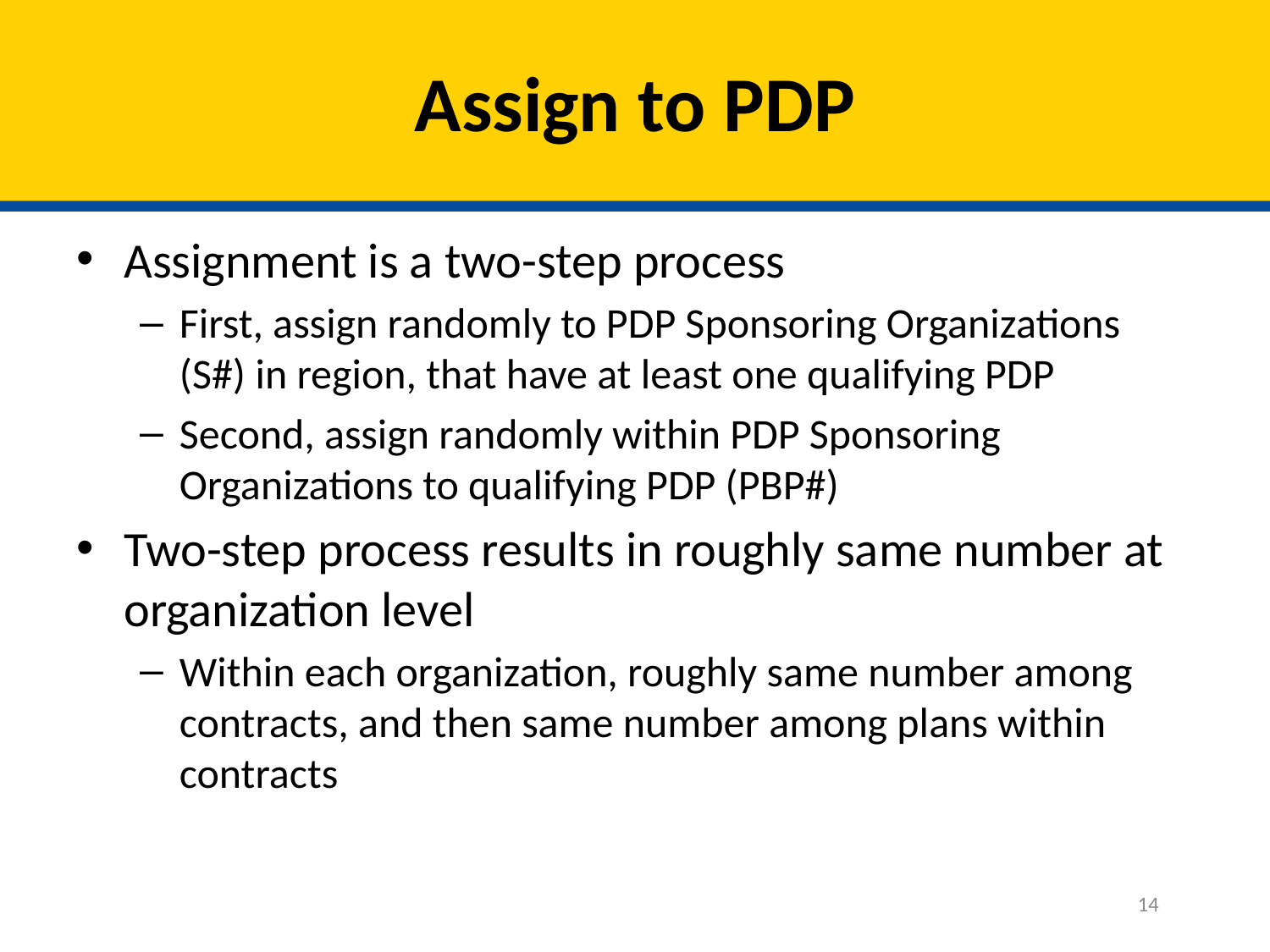

# Assign to PDP
Assignment is a two-step process
First, assign randomly to PDP Sponsoring Organizations (S#) in region, that have at least one qualifying PDP
Second, assign randomly within PDP Sponsoring Organizations to qualifying PDP (PBP#)
Two-step process results in roughly same number at organization level
Within each organization, roughly same number among contracts, and then same number among plans within contracts
14